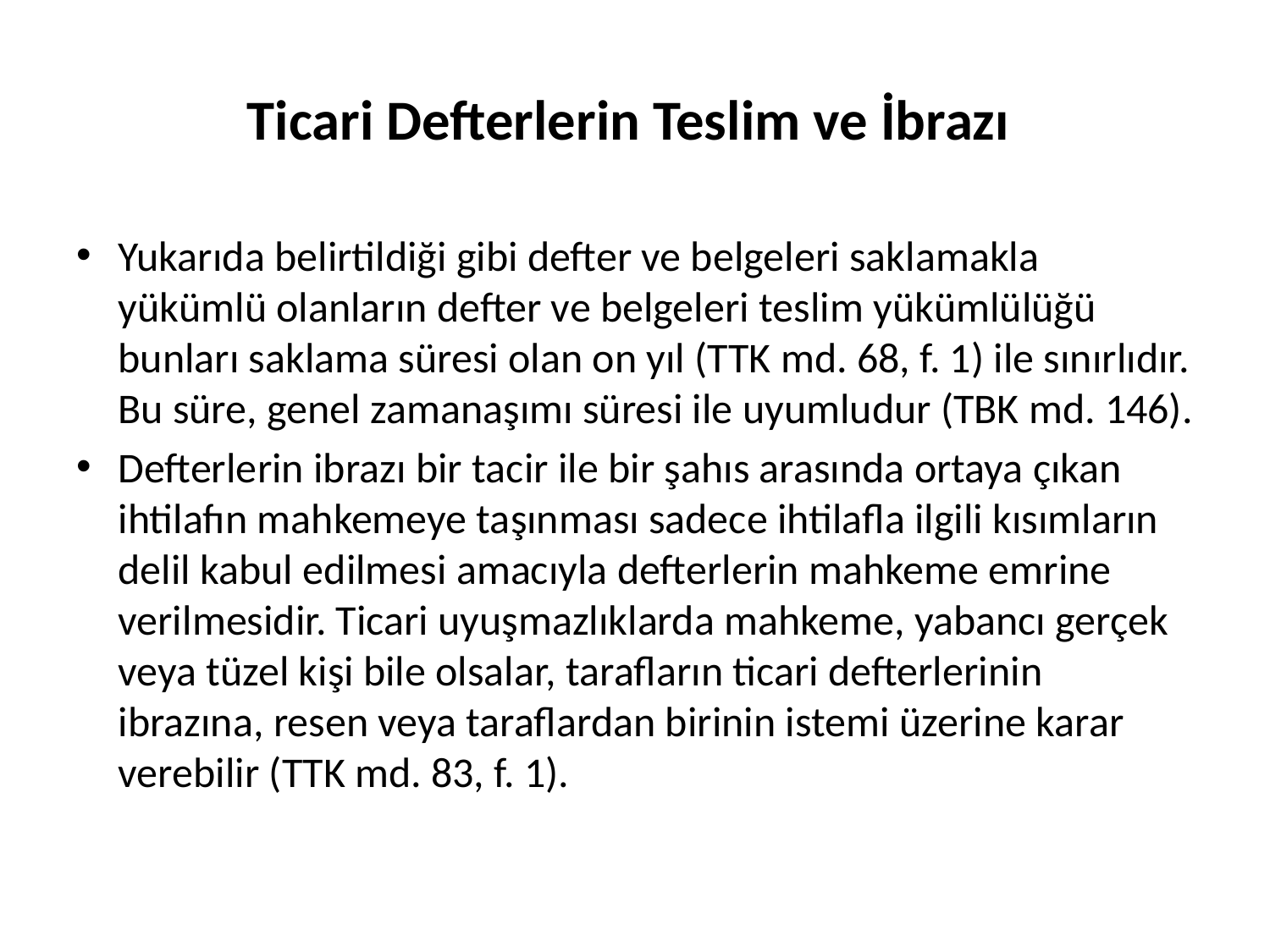

# Ticari Defterlerin Teslim ve İbrazı
Yukarıda belirtildiği gibi defter ve belgeleri saklamakla yükümlü olanların defter ve belgeleri teslim yükümlülüğü bunları saklama süresi olan on yıl (TTK md. 68, f. 1) ile sınırlıdır. Bu süre, genel zamanaşımı süresi ile uyumludur (TBK md. 146).
Defterlerin ibrazı bir tacir ile bir şahıs arasında ortaya çıkan ihtilafın mahkemeye taşınması sadece ihtilafla ilgili kısımların delil kabul edilmesi amacıyla defterlerin mahkeme emrine verilmesidir. Ticari uyuşmazlıklarda mahkeme, yabancı gerçek veya tüzel kişi bile olsalar, tarafların ticari defterlerinin ibrazına, resen veya taraflardan birinin istemi üzerine karar verebilir (TTK md. 83, f. 1).